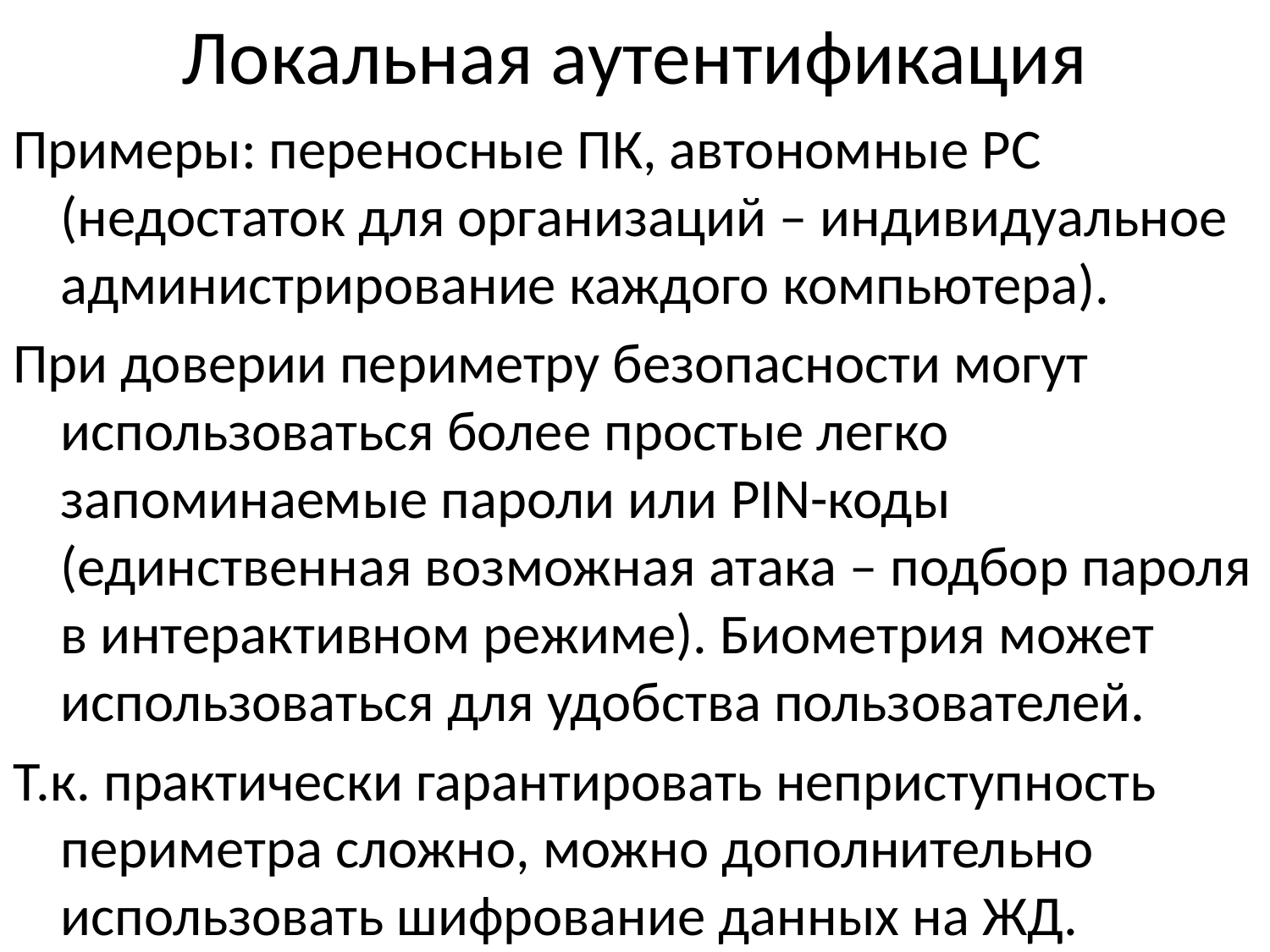

# Локальная аутентификация
Примеры: переносные ПК, автономные РС (недостаток для организаций – индивидуальное администрирование каждого компьютера).
При доверии периметру безопасности могут использоваться более простые легко запоминаемые пароли или PIN-коды (единственная возможная атака – подбор пароля в интерактивном режиме). Биометрия может использоваться для удобства пользователей.
Т.к. практически гарантировать неприступность периметра сложно, можно дополнительно использовать шифрование данных на ЖД.